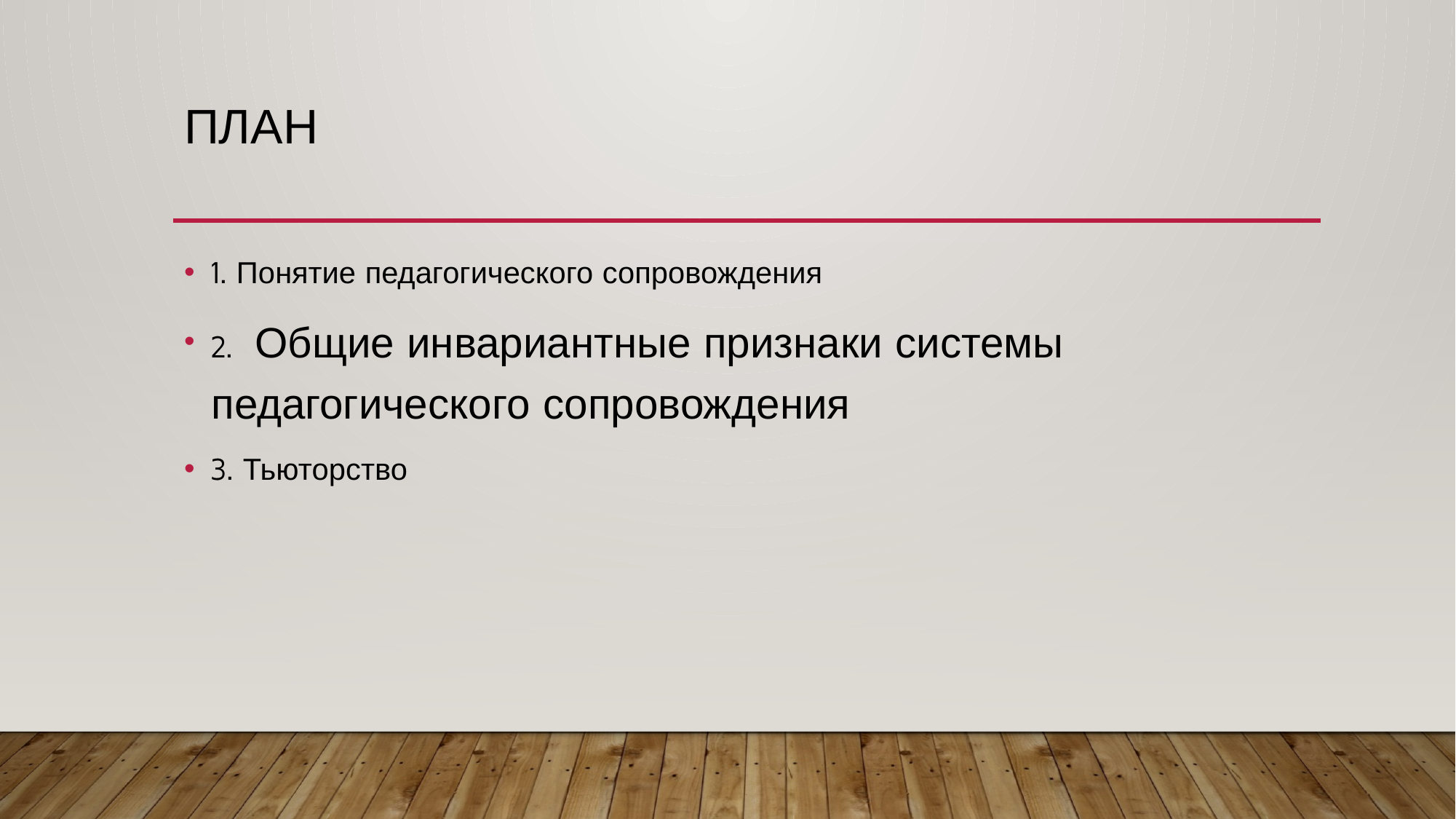

# ПЛАН
1. Понятие педагогического сопровождения
2.  Общие инвариантные признаки системы педагогического сопровождения
3. Тьюторство